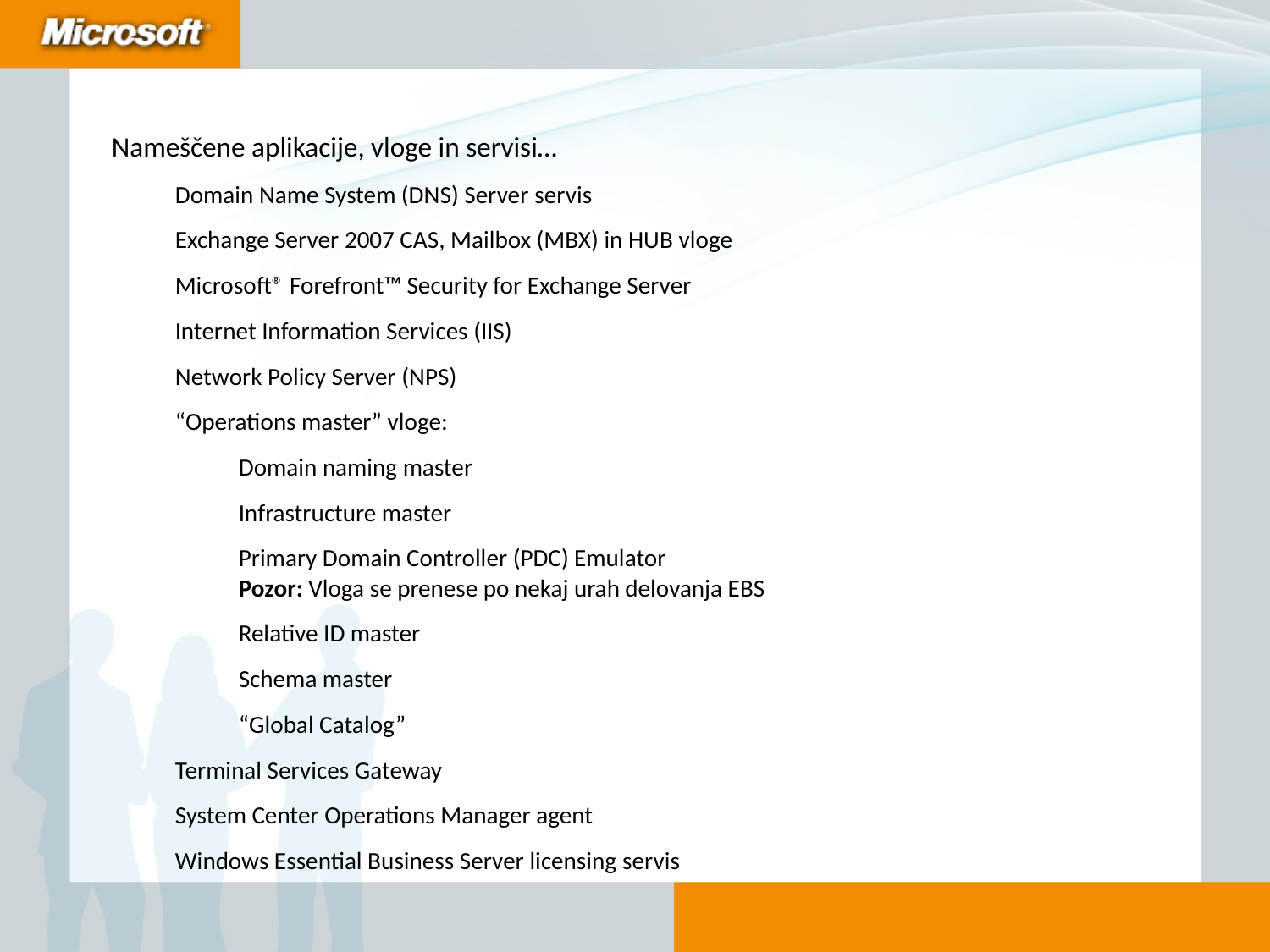

Nameščene aplikacije, vloge in servisi…
Domain Name System (DNS) Server servis
Exchange Server 2007 CAS, Mailbox (MBX) in HUB vloge
Microsoft® Forefront™ Security for Exchange Server
Internet Information Services (IIS)
Network Policy Server (NPS)
“Operations master” vloge:
Domain naming master
Infrastructure master
Primary Domain Controller (PDC) Emulator
Pozor: Vloga se prenese po nekaj urah delovanja EBS
Relative ID master
Schema master
“Global Catalog”
Terminal Services Gateway
System Center Operations Manager agent
Windows Essential Business Server licensing servis